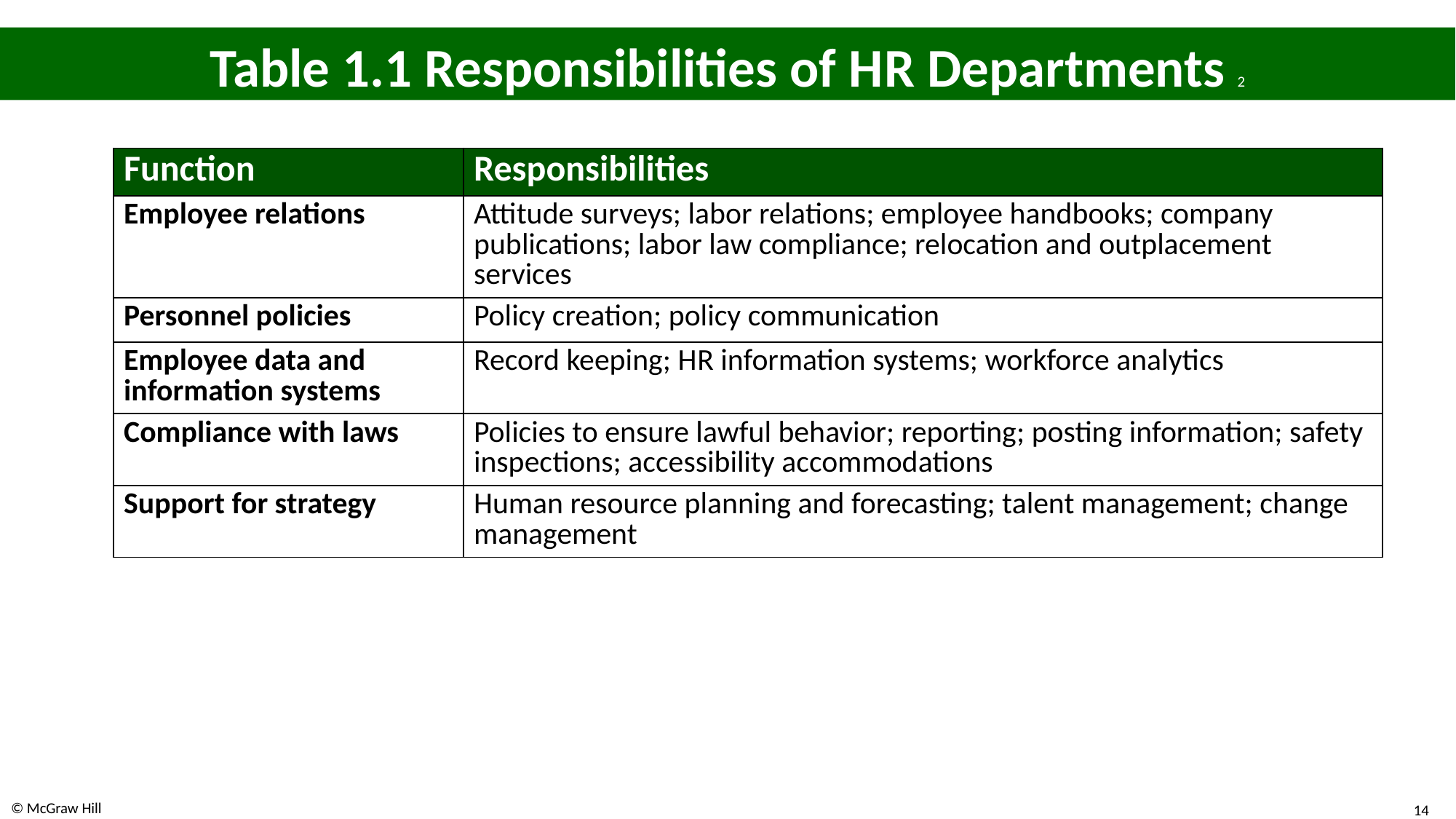

# Table 1.1 Responsibilities of H R Departments 2
| Function | Responsibilities |
| --- | --- |
| Employee relations | Attitude surveys; labor relations; employee handbooks; company publications; labor law compliance; relocation and outplacement services |
| Personnel policies | Policy creation; policy communication |
| Employee data and information systems | Record keeping; H R information systems; workforce analytics |
| Compliance with laws | Policies to ensure lawful behavior; reporting; posting information; safety inspections; accessibility accommodations |
| Support for strategy | Human resource planning and forecasting; talent management; change management |